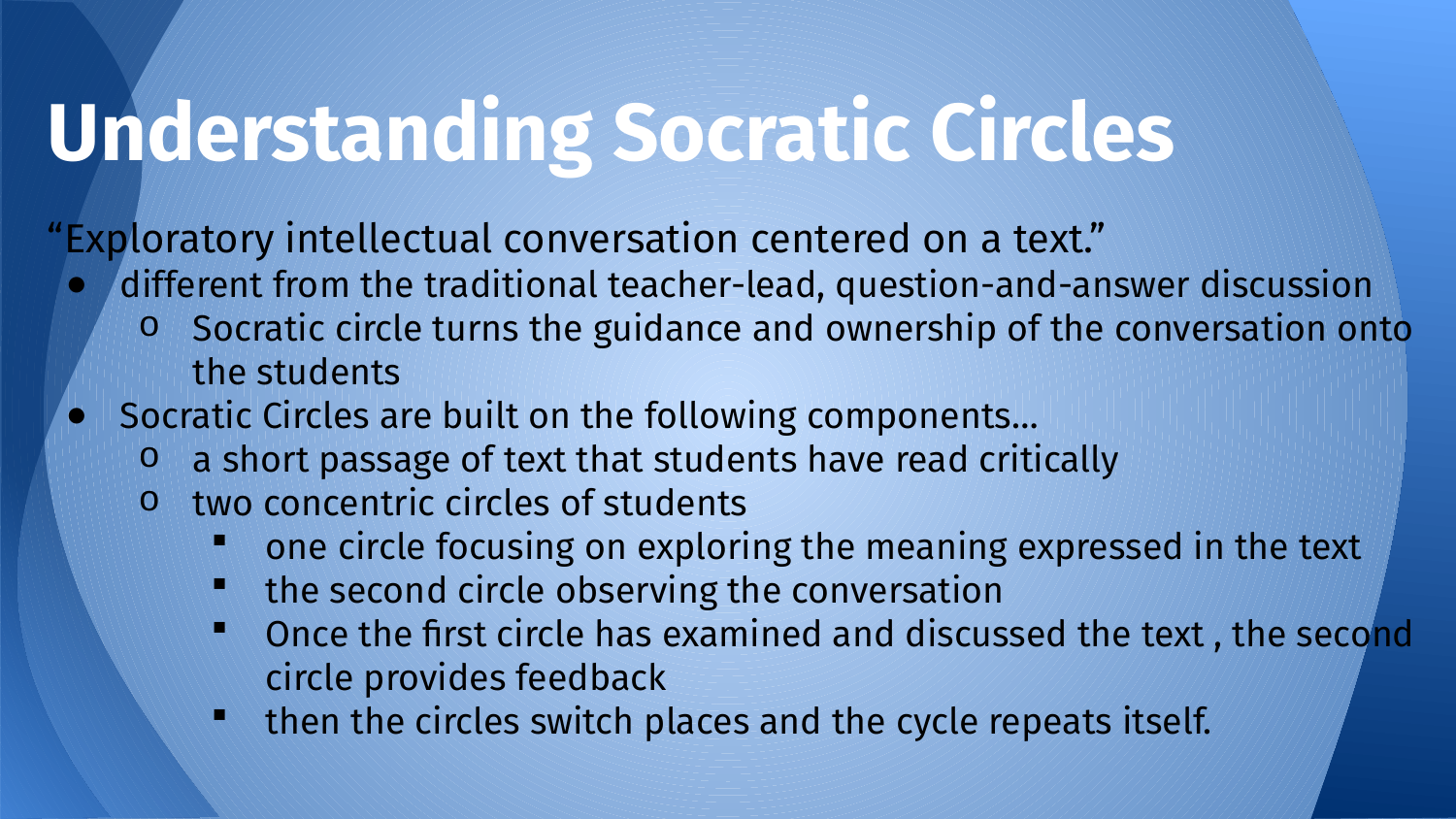

# Understanding Socratic Circles
“Exploratory intellectual conversation centered on a text.”
different from the traditional teacher-lead, question-and-answer discussion
Socratic circle turns the guidance and ownership of the conversation onto the students
Socratic Circles are built on the following components…
a short passage of text that students have read critically
two concentric circles of students
one circle focusing on exploring the meaning expressed in the text
the second circle observing the conversation
Once the first circle has examined and discussed the text , the second circle provides feedback
then the circles switch places and the cycle repeats itself.